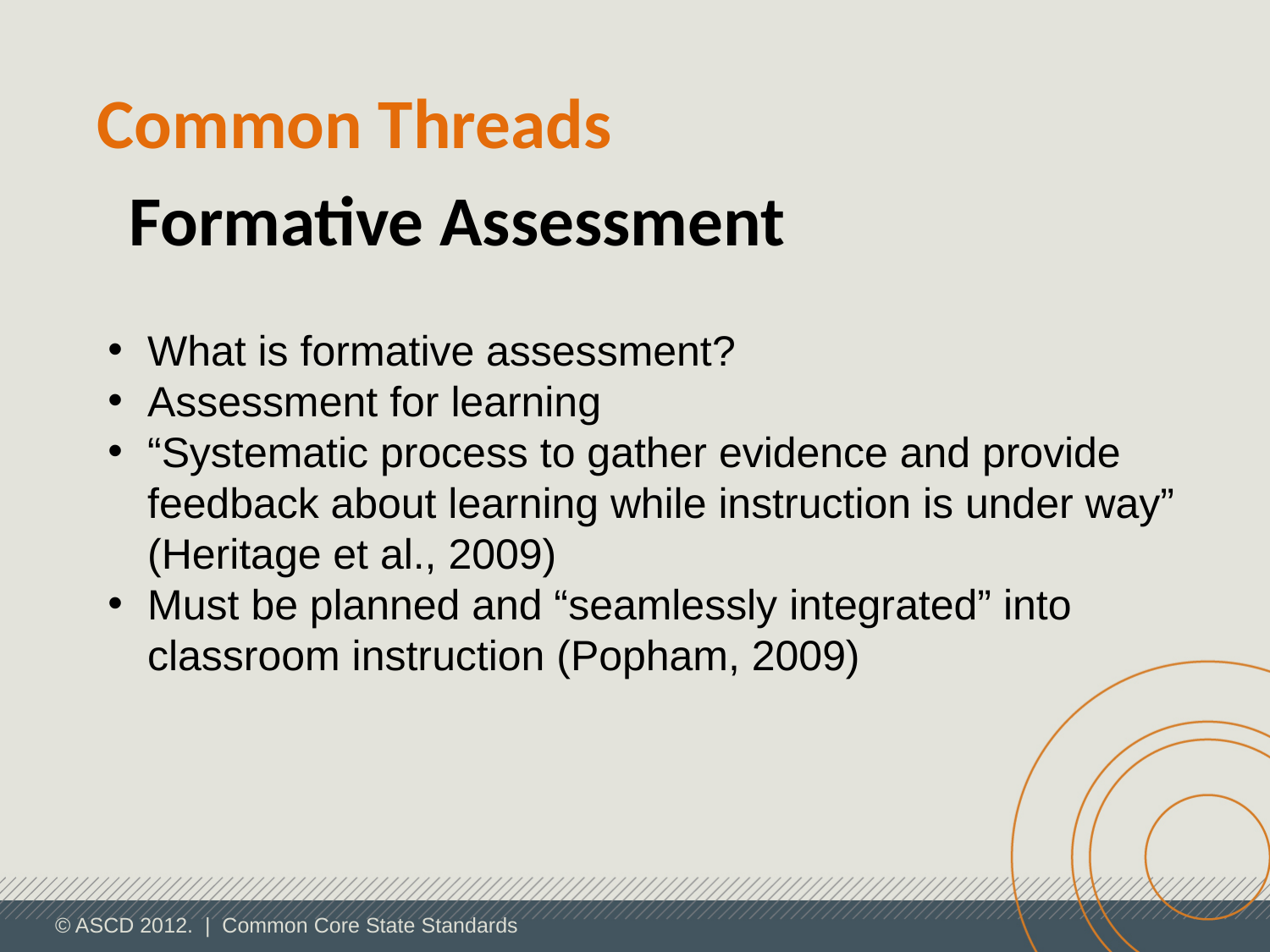

Common Threads
Formative Assessment
What is formative assessment?
Assessment for learning
“Systematic process to gather evidence and provide feedback about learning while instruction is under way” (Heritage et al., 2009)
Must be planned and “seamlessly integrated” into classroom instruction (Popham, 2009)
© ASCD 2012.  |  Common Core State Standards